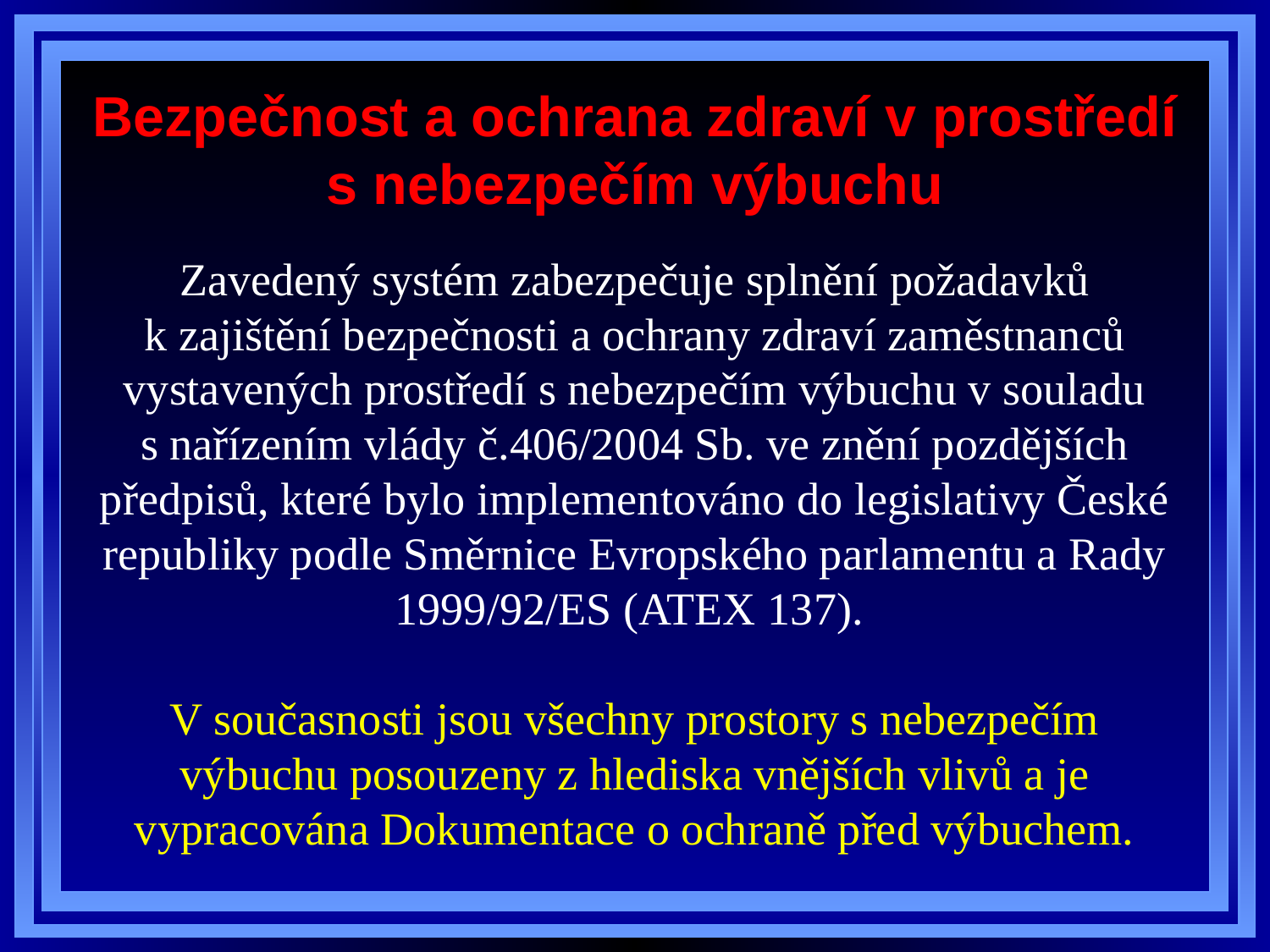

# Bezpečnost a ochrana zdraví v prostředí s nebezpečím výbuchu
Zavedený systém zabezpečuje splnění požadavků k zajištění bezpečnosti a ochrany zdraví zaměstnanců vystavených prostředí s nebezpečím výbuchu v souladu s nařízením vlády č.406/2004 Sb. ve znění pozdějších předpisů, které bylo implementováno do legislativy České republiky podle Směrnice Evropského parlamentu a Rady 1999/92/ES (ATEX 137).

V současnosti jsou všechny prostory s nebezpečím výbuchu posouzeny z hlediska vnějších vlivů a je vypracována Dokumentace o ochraně před výbuchem.